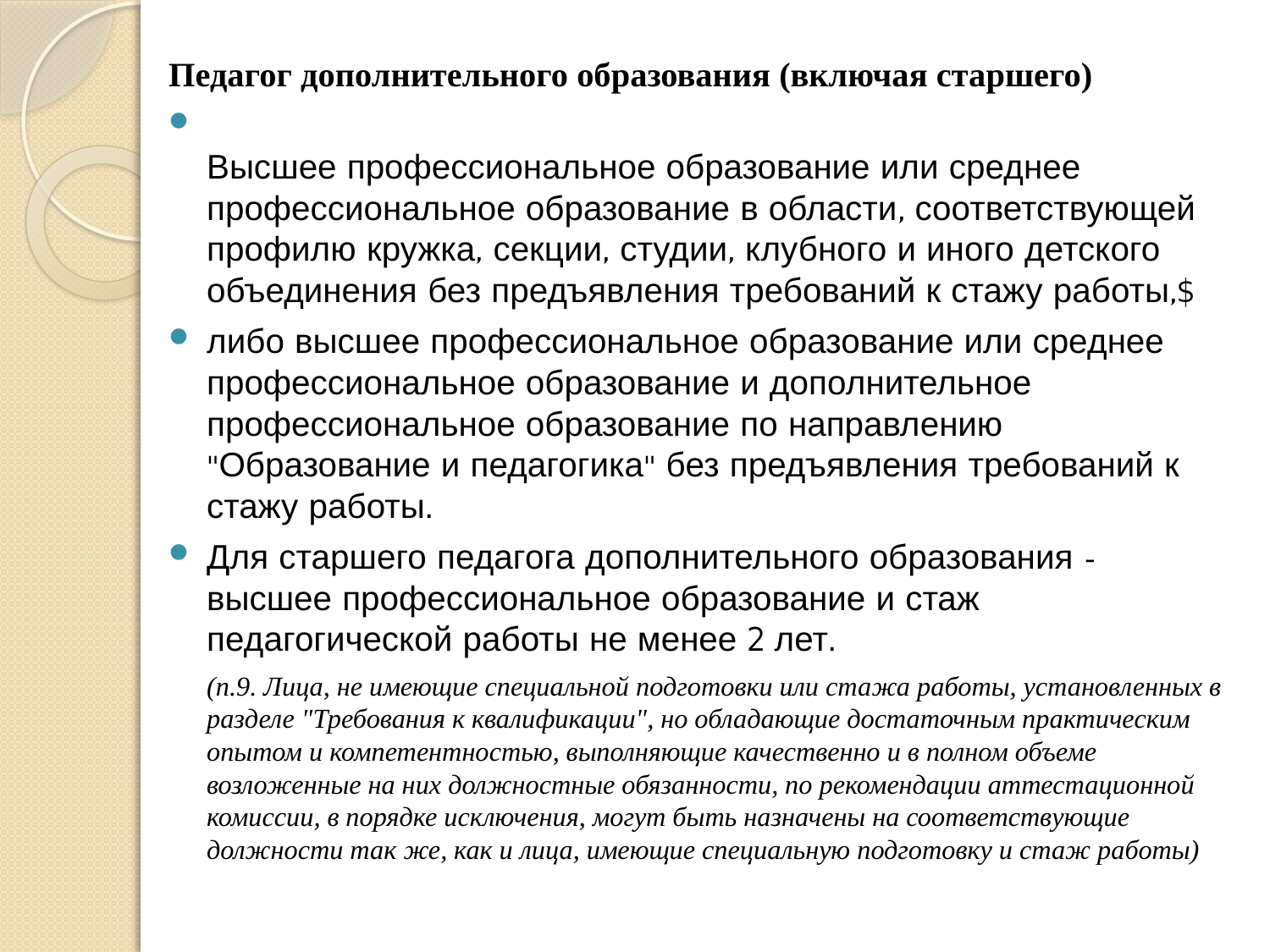

Педагог дополнительного образования (включая старшего)
Высшее профессиональное образование или среднее профессиональное образование в области, соответствующей профилю кружка, секции, студии, клубного и иного детского объединения без предъявления требований к стажу работы,$
либо высшее профессиональное образование или среднее профессиональное образование и дополнительное профессиональное образование по направлению "Образование и педагогика" без предъявления требований к стажу работы.
Для старшего педагога дополнительного образования - высшее профессиональное образование и стаж педагогической работы не менее 2 лет.
	(п.9. Лица, не имеющие специальной подготовки или стажа работы, установленных в разделе "Требования к квалификации", но обладающие достаточным практическим опытом и компетентностью, выполняющие качественно и в полном объеме возложенные на них должностные обязанности, по рекомендации аттестационной комиссии, в порядке исключения, могут быть назначены на соответствующие должности так же, как и лица, имеющие специальную подготовку и стаж работы)